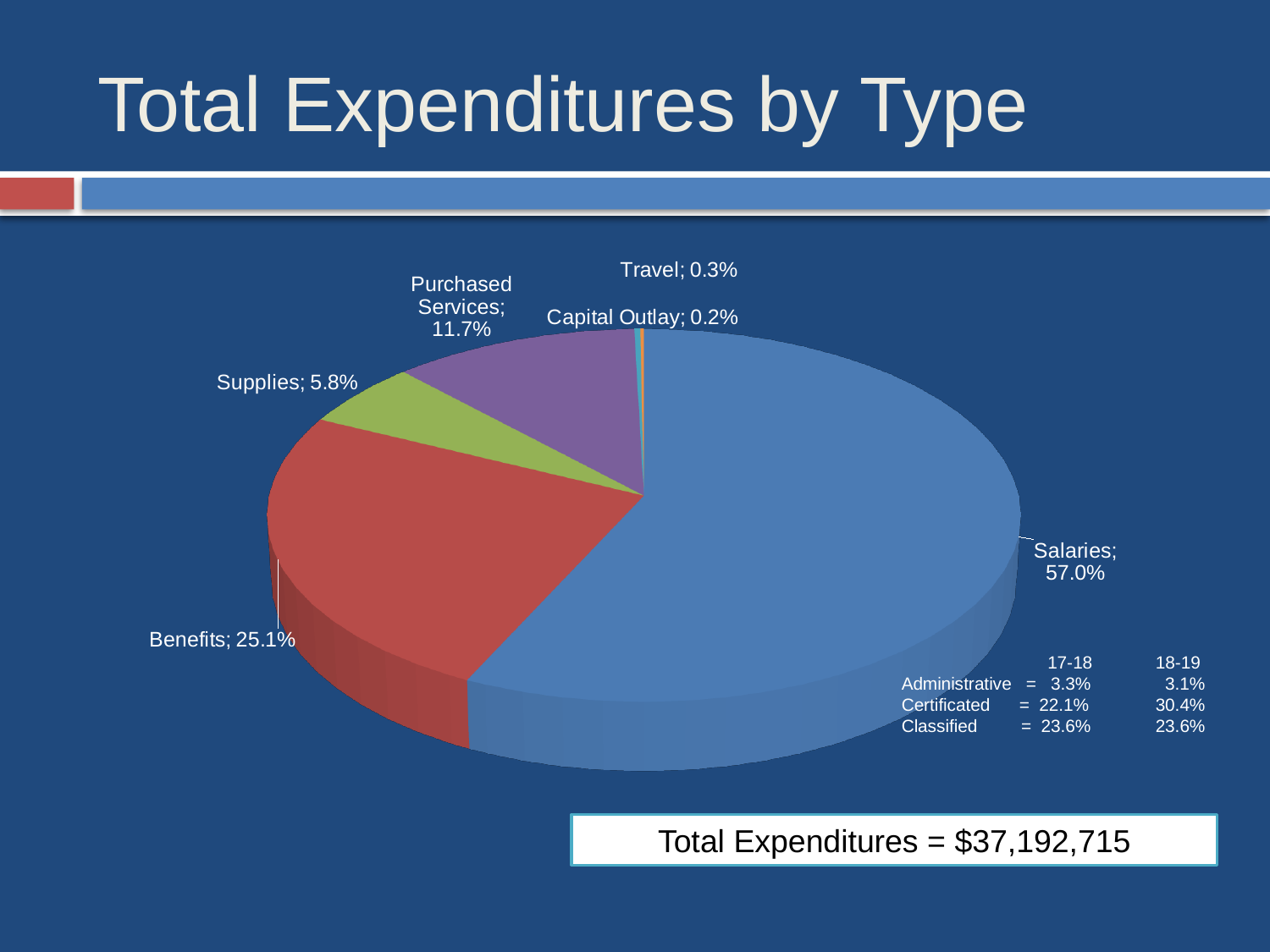

# Total Expenditures by Type

[unsupported chart]

                              17-18             18-19
Administrative   =   3.3%	  3.1%
Certificated      =  22.1%	30.4%
Classified         =  23.6%	23.6%
Total Expenditures = $37,192,715